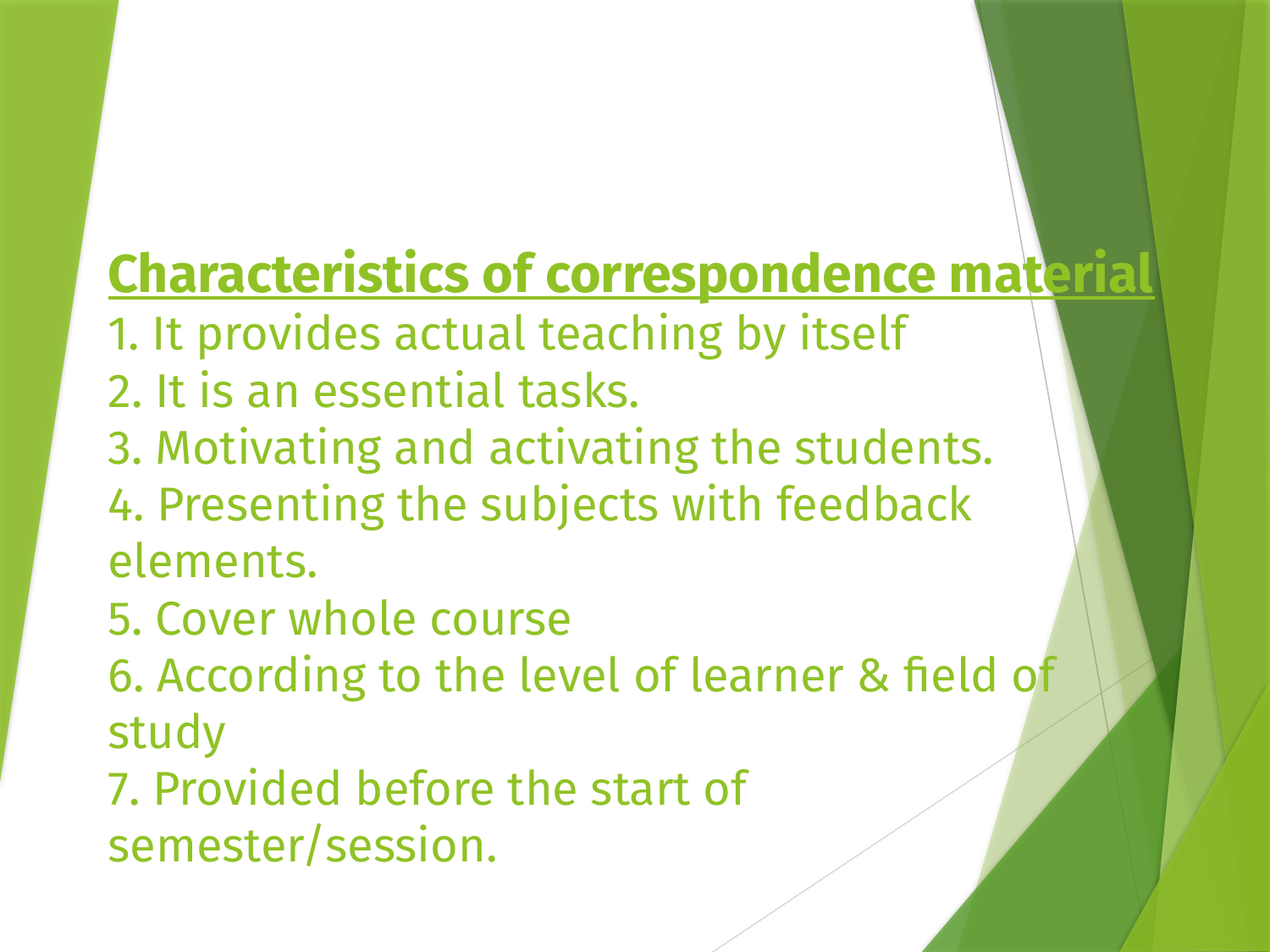

# Characteristics of correspondence material 1. It provides actual teaching by itself 2. It is an essential tasks. 3. Motivating and activating the students. 4. Presenting the subjects with feedback elements. 5. Cover whole course 6. According to the level of learner & field of study 7. Provided before the start of  semester/session.